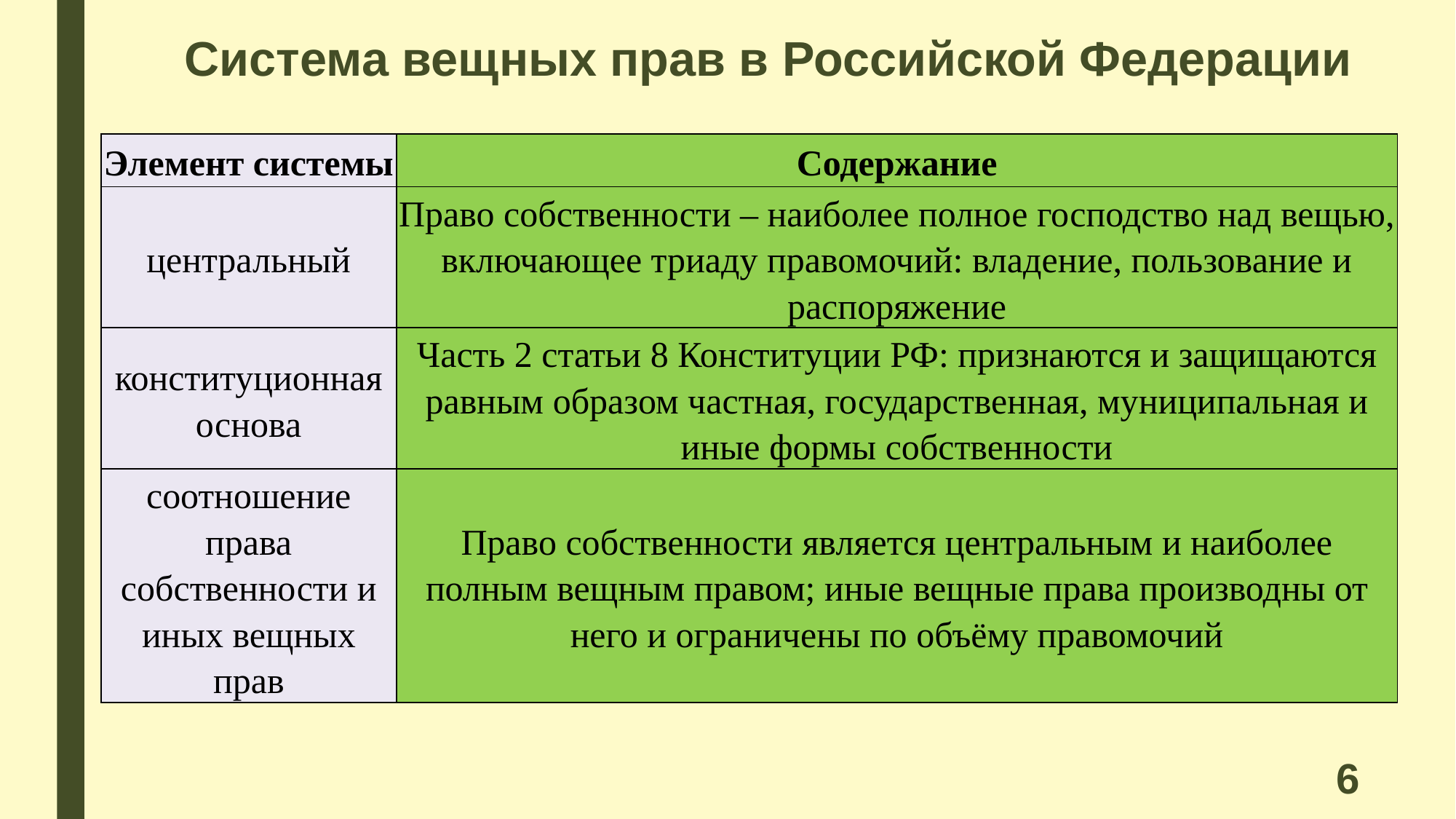

# Система вещных прав в Российской Федерации
| Элемент системы | Содержание |
| --- | --- |
| центральный | Право собственности – наиболее полное господство над вещью, включающее триаду правомочий: владение, пользование и распоряжение |
| конституционная основа | Часть 2 статьи 8 Конституции РФ: признаются и защищаются равным образом частная, государственная, муниципальная и иные формы собственности |
| соотношение права собственности и иных вещных прав | Право собственности является центральным и наиболее полным вещным правом; иные вещные права производны от него и ограничены по объёму правомочий |
6